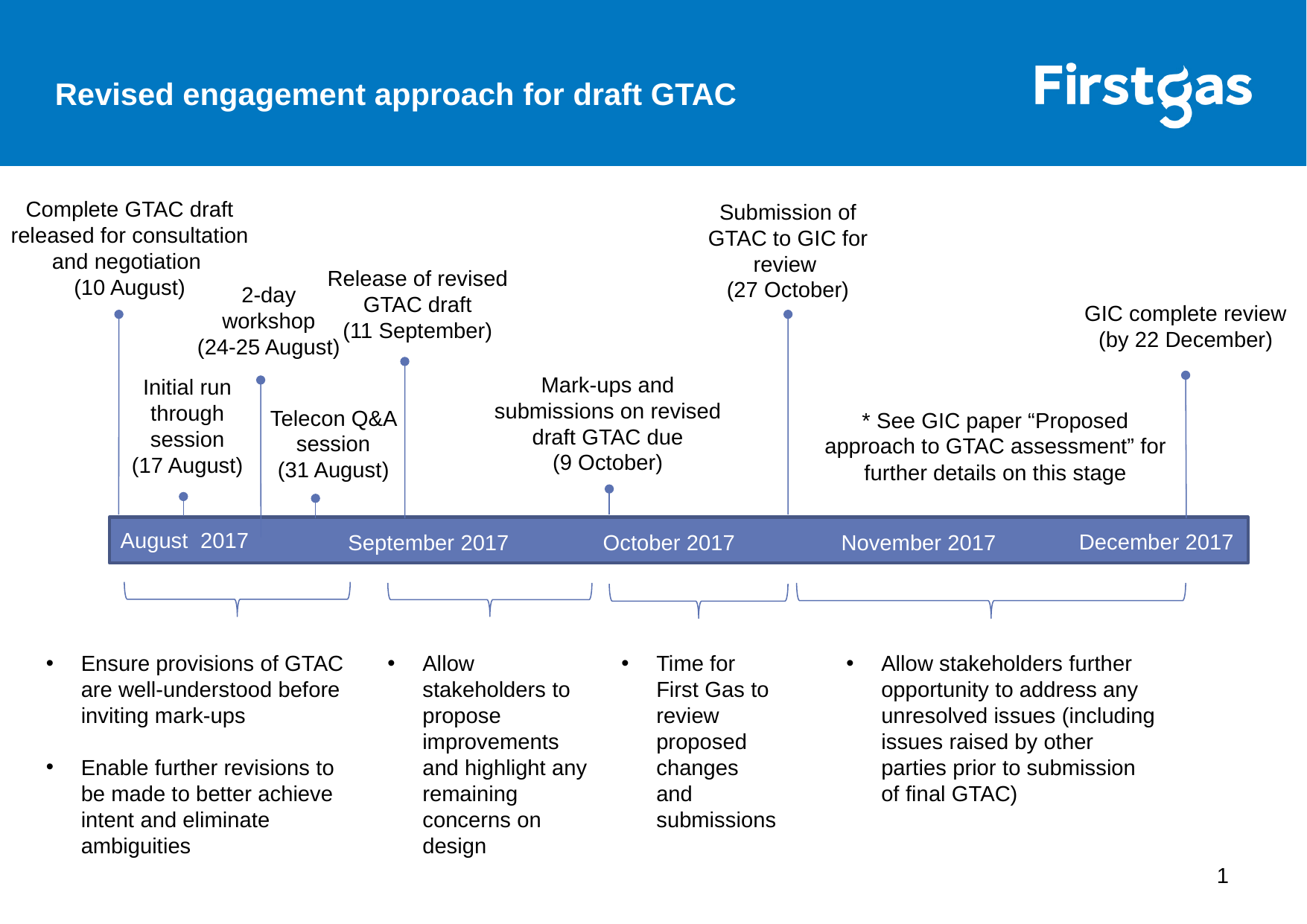

Revised engagement approach for draft GTAC
Complete GTAC draft released for consultation and negotiation
(10 August)
Submission of GTAC to GIC for review
(27 October)
Release of revised GTAC draft
(11 September)
2-day workshop
(24-25 August)
GIC complete review (by 22 December)
Mark-ups and submissions on revised draft GTAC due
(9 October)
Initial run through session
(17 August)
Telecon Q&A session
(31 August)
* See GIC paper “Proposed approach to GTAC assessment” for further details on this stage

August  2017
December 2017
September 2017
November 2017
October 2017
Allow stakeholders further opportunity to address any unresolved issues (including issues raised by other parties prior to submission of final GTAC)
Ensure provisions of GTAC are well-understood before inviting mark-ups

Enable further revisions to be made to better achieve intent and eliminate ambiguities
Allow stakeholders to propose improvements and highlight any remaining concerns on design
Time for First Gas to review proposed changes and submissions
1